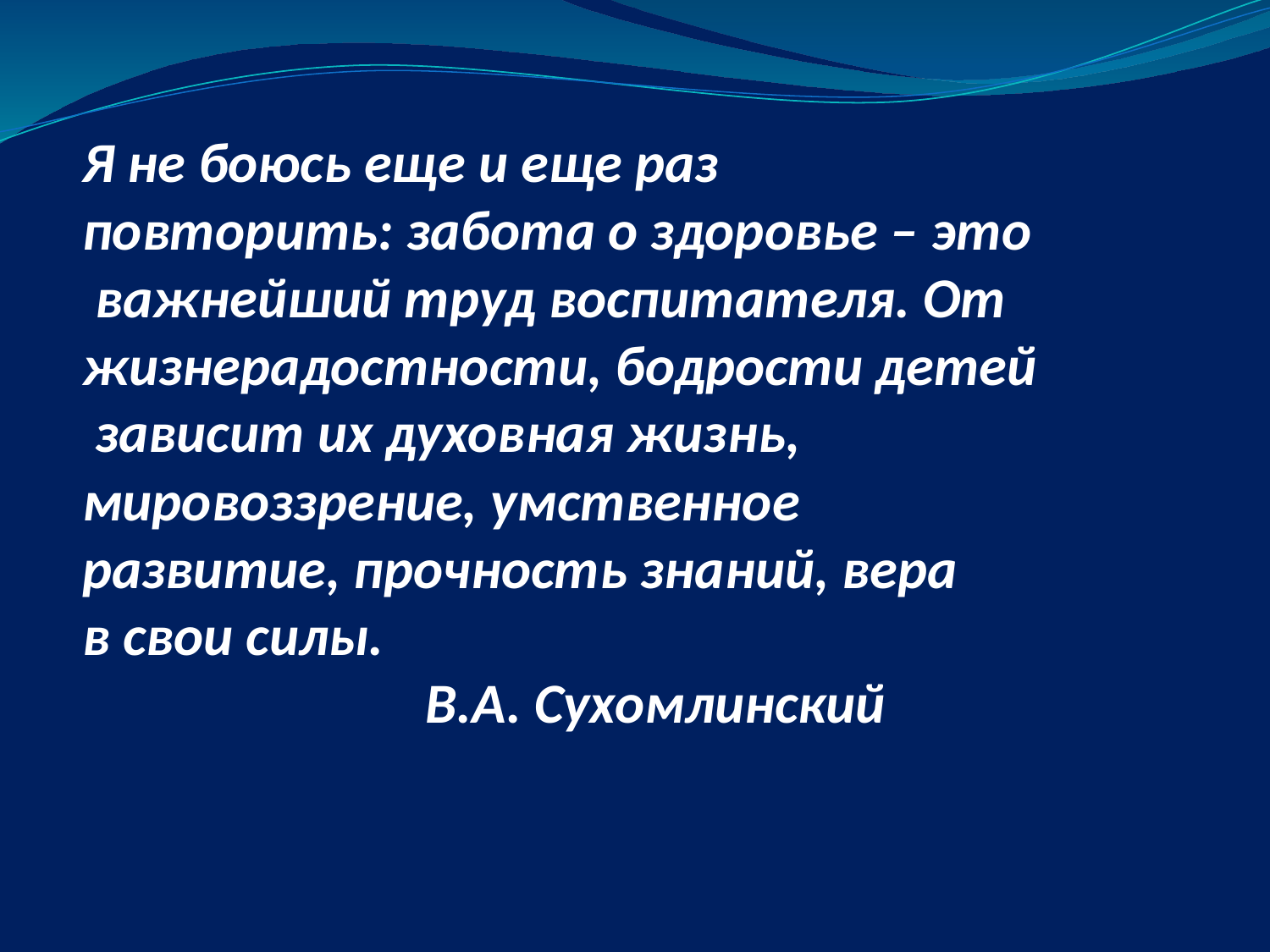

Я не боюсь еще и еще раз
повторить: забота о здоровье – это
 важнейший труд воспитателя. От
жизнерадостности, бодрости детей
 зависит их духовная жизнь,
мировоззрение, умственное
развитие, прочность знаний, вера
в свои силы.
                           В.А. Сухомлинский